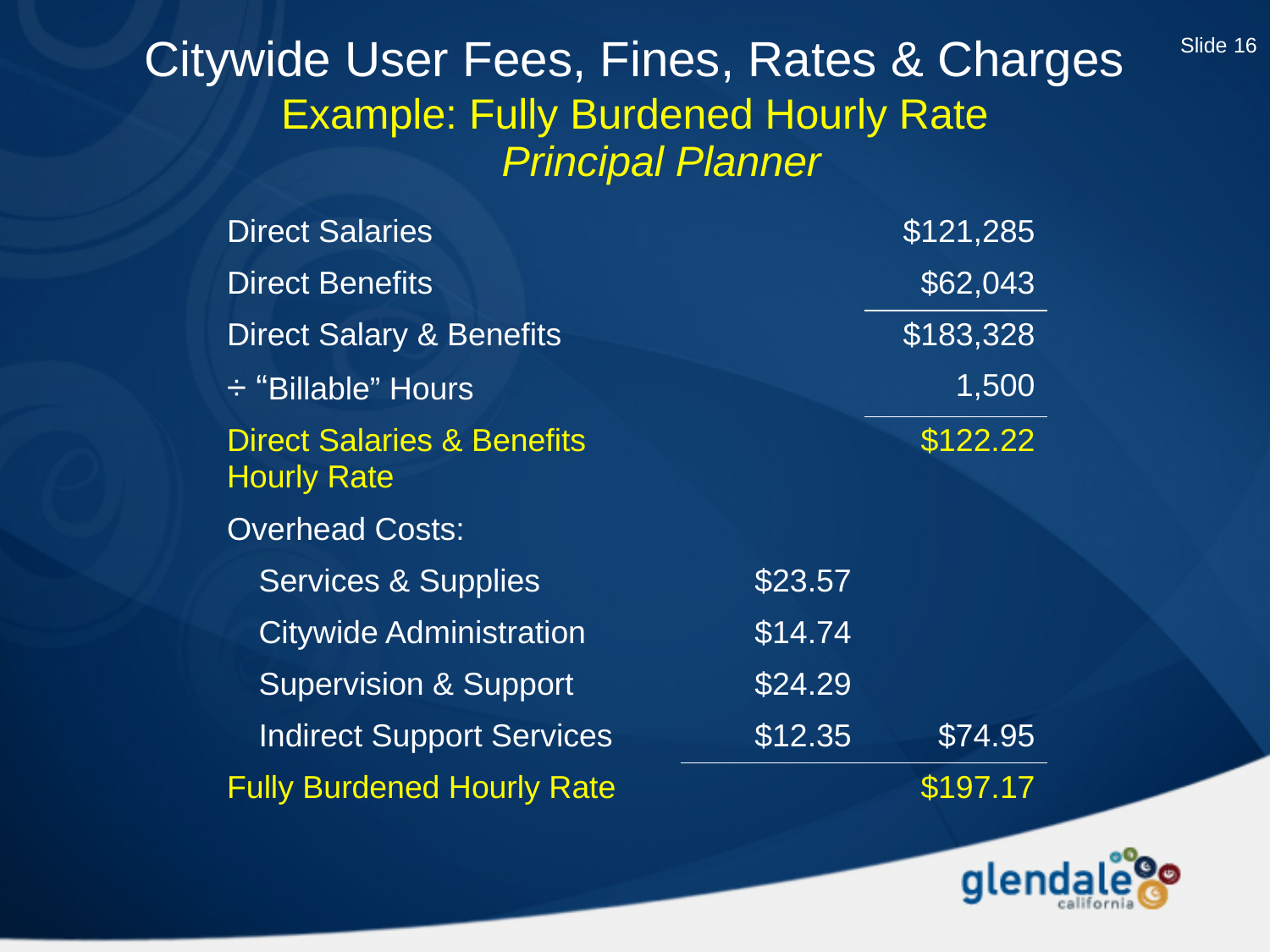

Slide 16
Citywide User Fees, Fines, Rates & Charges
Example: Fully Burdened Hourly Rate
Principal Planner
| Direct Salaries |  | $121,285 |
| --- | --- | --- |
| Direct Benefits |  | $62,043 |
| Direct Salary & Benefits |  | $183,328 |
| ÷ “Billable” Hours |  | 1,500 |
| Direct Salaries & Benefits Hourly Rate |  | $122.22 |
| Overhead Costs: |  |  |
| Services & Supplies | $23.57 |  |
| Citywide Administration | $14.74 |  |
| Supervision & Support | $24.29 |  |
| Indirect Support Services | $12.35 | $74.95 |
| Fully Burdened Hourly Rate |  | $197.17 |